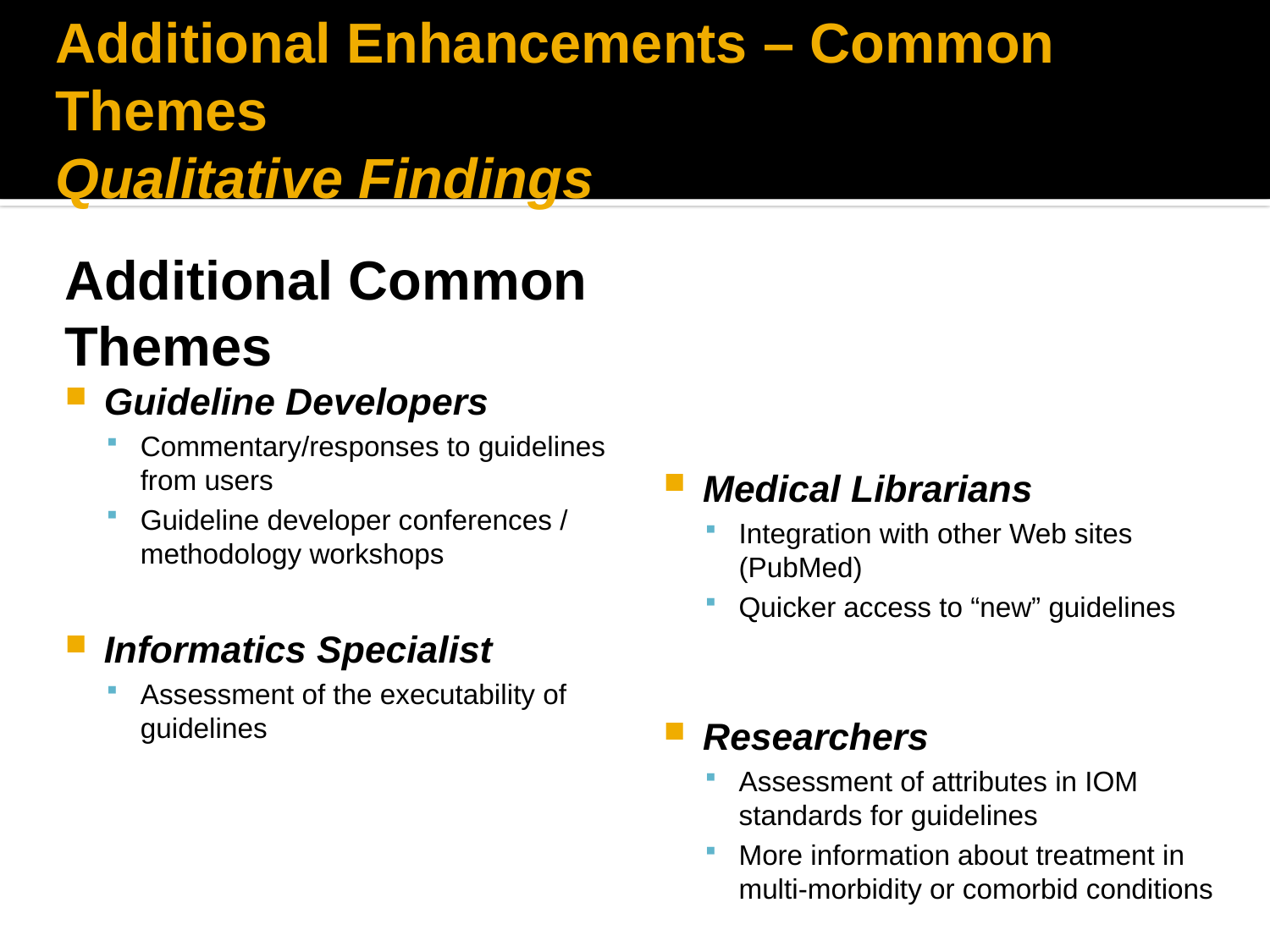

# Additional Enhancements – Common Themes Qualitative Findings
Additional Common Themes
Guideline Developers
Commentary/responses to guidelines from users
Guideline developer conferences / methodology workshops

Informatics Specialist
Assessment of the executability of guidelines

Medical Librarians
Integration with other Web sites (PubMed)
Quicker access to “new” guidelines

Researchers
Assessment of attributes in IOM standards for guidelines
More information about treatment in multi-morbidity or comorbid conditions